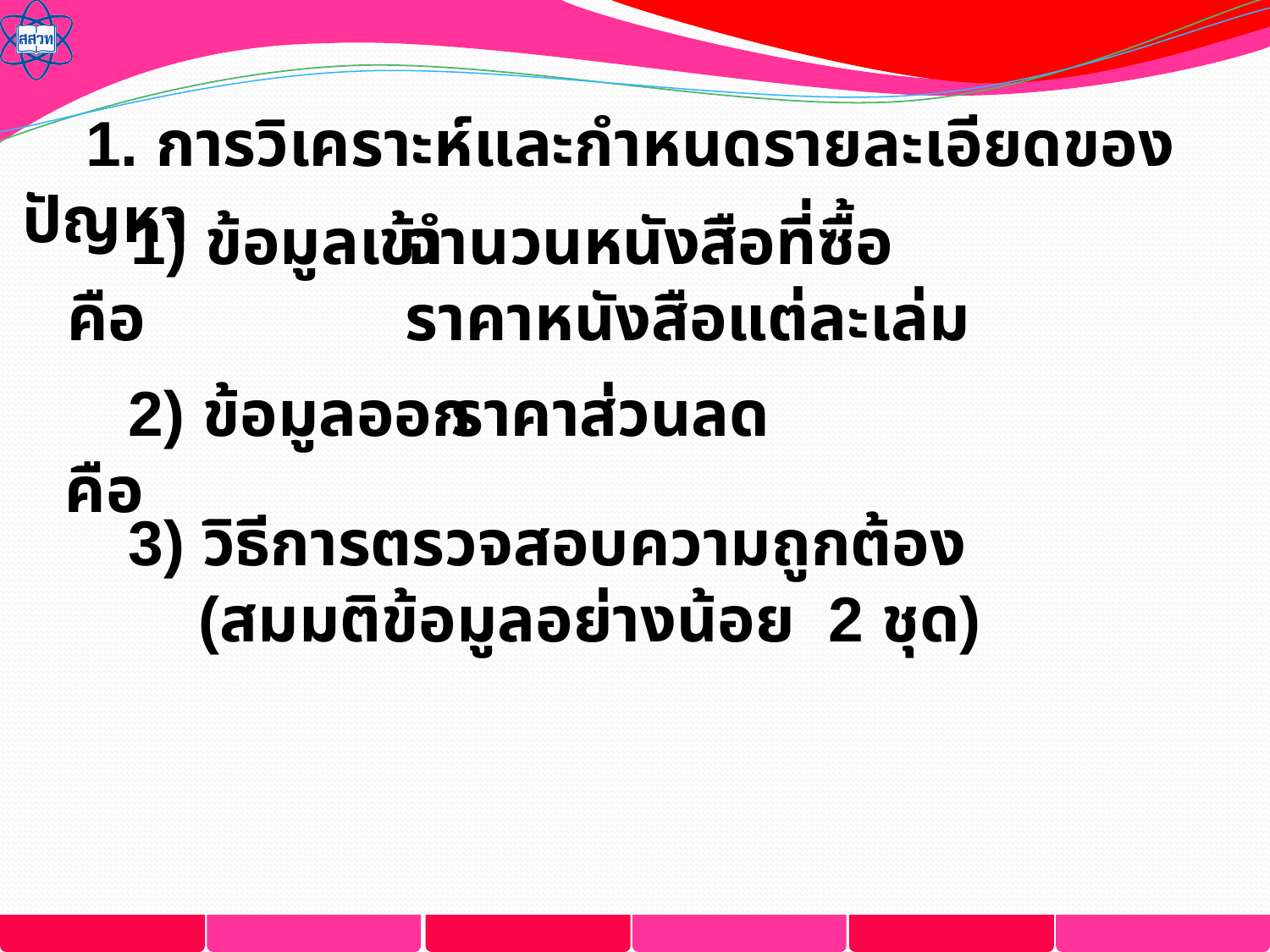

1. การวิเคราะห์และกำหนดรายละเอียดของปัญหา
1) ข้อมูลเข้า คือ
จำนวนหนังสือที่ซื้อ
ราคาหนังสือแต่ละเล่ม
ราคาส่วนลด
2) ข้อมูลออก คือ
3) วิธีการตรวจสอบความถูกต้อง
    (สมมติข้อมูลอย่างน้อย  2 ชุด)